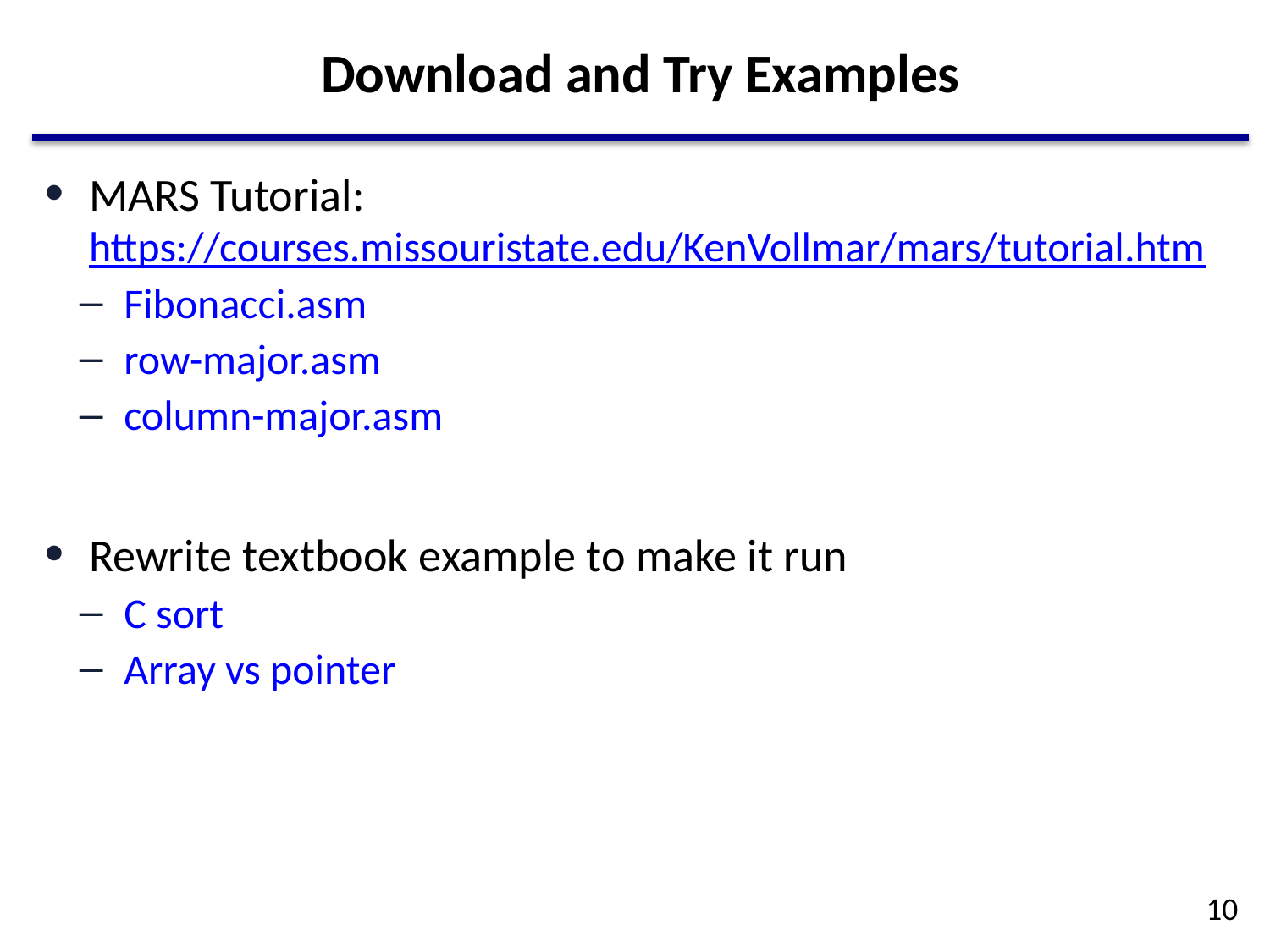

# Download and Try Examples
MARS Tutorial: https://courses.missouristate.edu/KenVollmar/mars/tutorial.htm
Fibonacci.asm
row-major.asm
column-major.asm

Rewrite textbook example to make it run
C sort
Array vs pointer
10